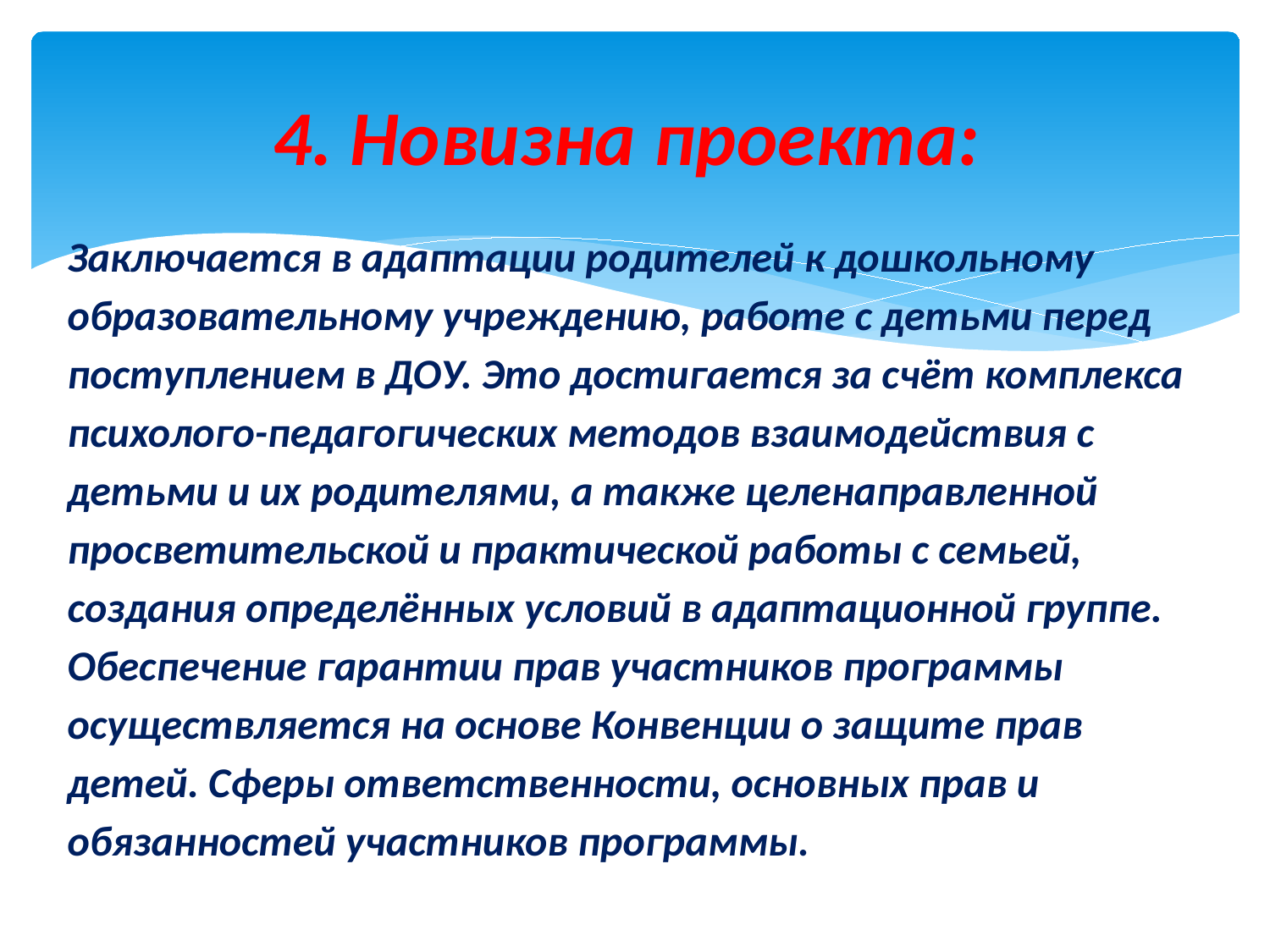

# 4. Новизна проекта:
Заключается в адаптации родителей к дошкольному образовательному учреждению, работе с детьми перед поступлением в ДОУ. Это достигается за счёт комплекса психолого-педагогических методов взаимодействия с детьми и их родителями, а также целенаправленной просветительской и практической работы с семьей, создания определённых условий в адаптационной группе. Обеспечение гарантии прав участников программы осуществляется на основе Конвенции о защите прав детей. Сферы ответственности, основных прав и обязанностей участников программы.